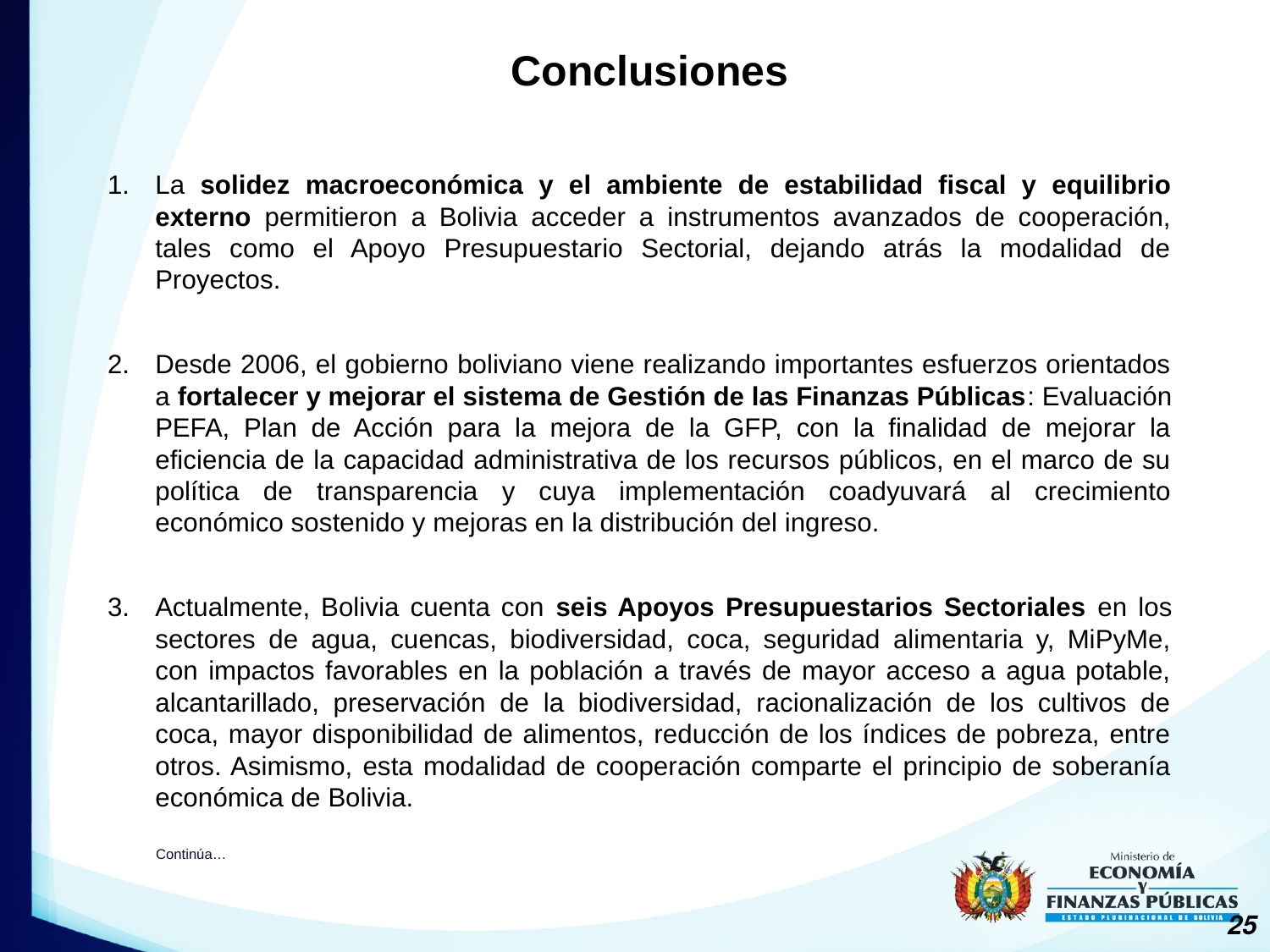

Conclusiones
La solidez macroeconómica y el ambiente de estabilidad fiscal y equilibrio externo permitieron a Bolivia acceder a instrumentos avanzados de cooperación, tales como el Apoyo Presupuestario Sectorial, dejando atrás la modalidad de Proyectos.

Desde 2006, el gobierno boliviano viene realizando importantes esfuerzos orientados a fortalecer y mejorar el sistema de Gestión de las Finanzas Públicas: Evaluación PEFA, Plan de Acción para la mejora de la GFP, con la finalidad de mejorar la eficiencia de la capacidad administrativa de los recursos públicos, en el marco de su política de transparencia y cuya implementación coadyuvará al crecimiento económico sostenido y mejoras en la distribución del ingreso.

Actualmente, Bolivia cuenta con seis Apoyos Presupuestarios Sectoriales en los sectores de agua, cuencas, biodiversidad, coca, seguridad alimentaria y, MiPyMe, con impactos favorables en la población a través de mayor acceso a agua potable, alcantarillado, preservación de la biodiversidad, racionalización de los cultivos de coca, mayor disponibilidad de alimentos, reducción de los índices de pobreza, entre otros. Asimismo, esta modalidad de cooperación comparte el principio de soberanía económica de Bolivia.
Continúa…
25